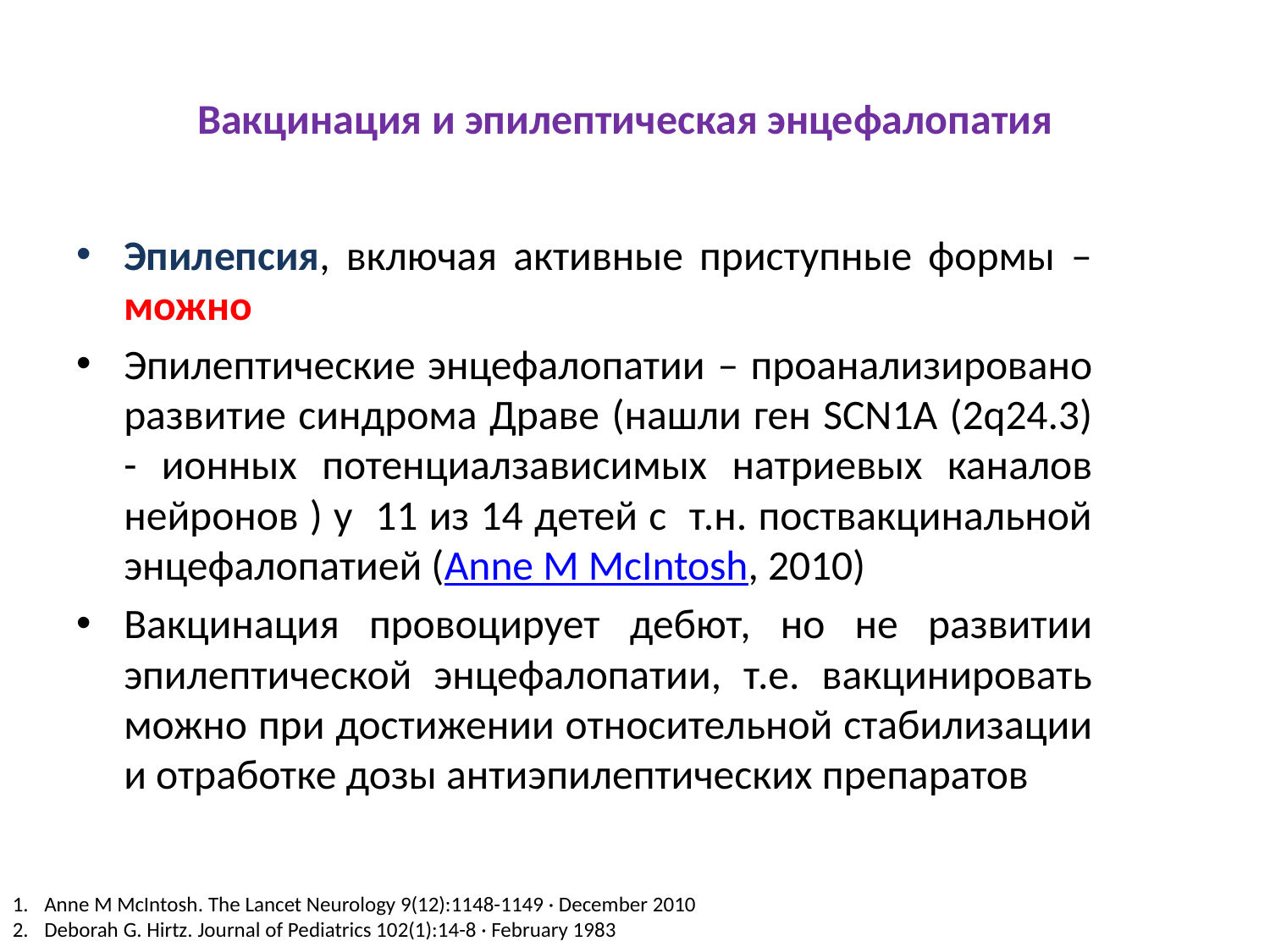

# Вакцинация и эпилептическая энцефалопатия
Эпилепсия, включая активные приступные формы – можно
Эпилептические энцефалопатии – проанализировано развитие синдрома Драве (нашли ген SCN1A (2q24.3) - ионных потенциалзависимых натриевых каналов нейронов ) у  11 из 14 детей с  т.н. поствакцинальной энцефалопатией (Anne M McIntosh, 2010)
Вакцинация провоцирует дебют, но не развитии эпилептической энцефалопатии, т.е. вакцинировать можно при достижении относительной стабилизации и отработке дозы антиэпилептических препаратов

Anne M McIntosh. The Lancet Neurology 9(12):1148-1149 · December 2010
Deborah G. Hirtz. Journal of Pediatrics 102(1):14-8 · February 1983